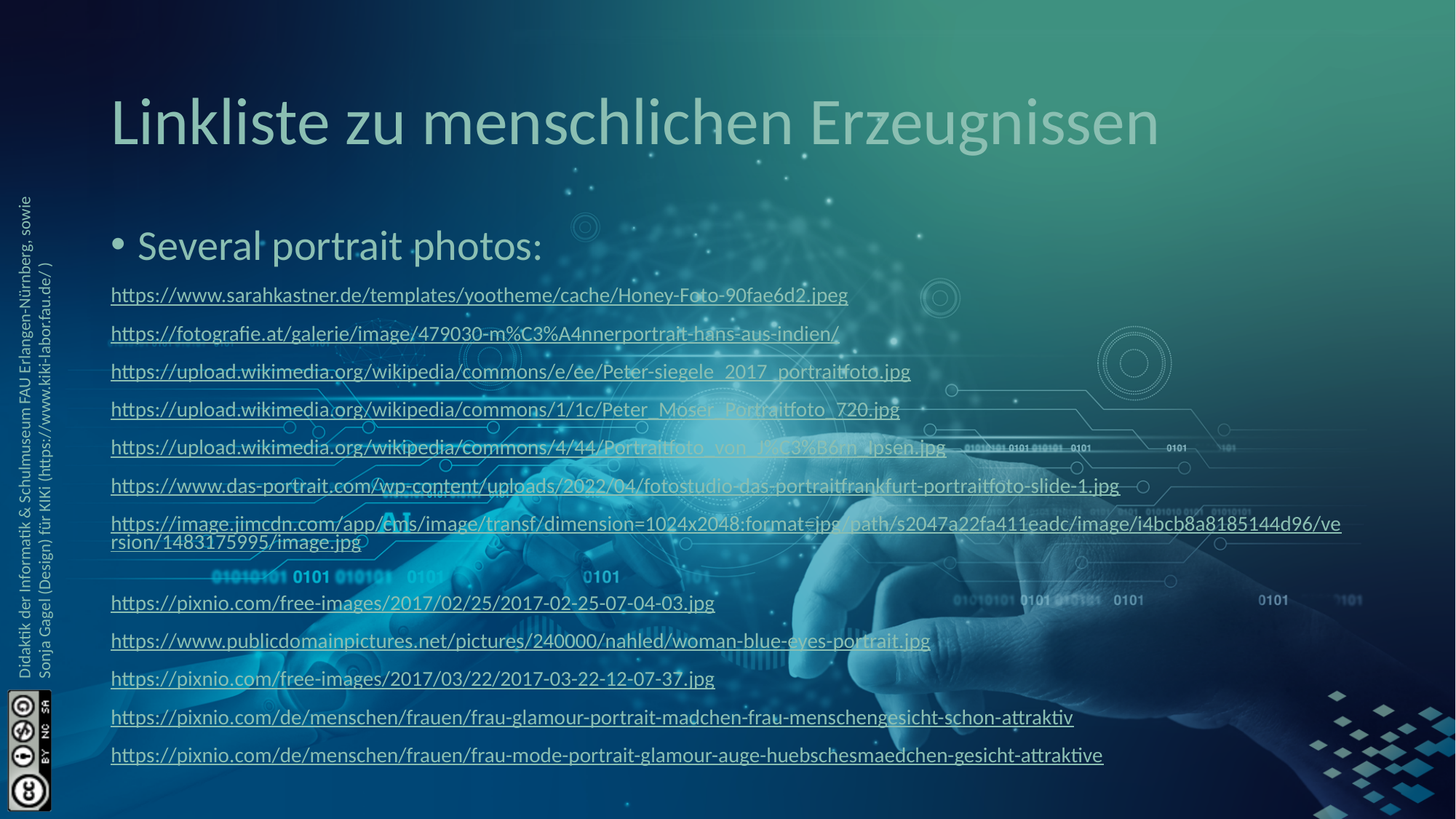

# Linkliste zu menschlichen Erzeugnissen
Several portrait photos:
https://www.sarahkastner.de/templates/yootheme/cache/Honey-Foto-90fae6d2.jpeg
https://fotografie.at/galerie/image/479030-m%C3%A4nnerportrait-hans-aus-indien/
https://upload.wikimedia.org/wikipedia/commons/e/ee/Peter-siegele_2017_portraitfoto.jpg
https://upload.wikimedia.org/wikipedia/commons/1/1c/Peter_Moser_Portraitfoto_720.jpg
https://upload.wikimedia.org/wikipedia/commons/4/44/Portraitfoto_von_J%C3%B6rn_Ipsen.jpg
https://www.das-portrait.com/wp-content/uploads/2022/04/fotostudio-das-portraitfrankfurt-portraitfoto-slide-1.jpg
https://image.jimcdn.com/app/cms/image/transf/dimension=1024x2048:format=jpg/path/s2047a22fa411eadc/image/i4bcb8a8185144d96/version/1483175995/image.jpg
https://pixnio.com/free-images/2017/02/25/2017-02-25-07-04-03.jpg
https://www.publicdomainpictures.net/pictures/240000/nahled/woman-blue-eyes-portrait.jpg
https://pixnio.com/free-images/2017/03/22/2017-03-22-12-07-37.jpg
https://pixnio.com/de/menschen/frauen/frau-glamour-portrait-madchen-frau-menschengesicht-schon-attraktiv
https://pixnio.com/de/menschen/frauen/frau-mode-portrait-glamour-auge-huebschesmaedchen-gesicht-attraktive